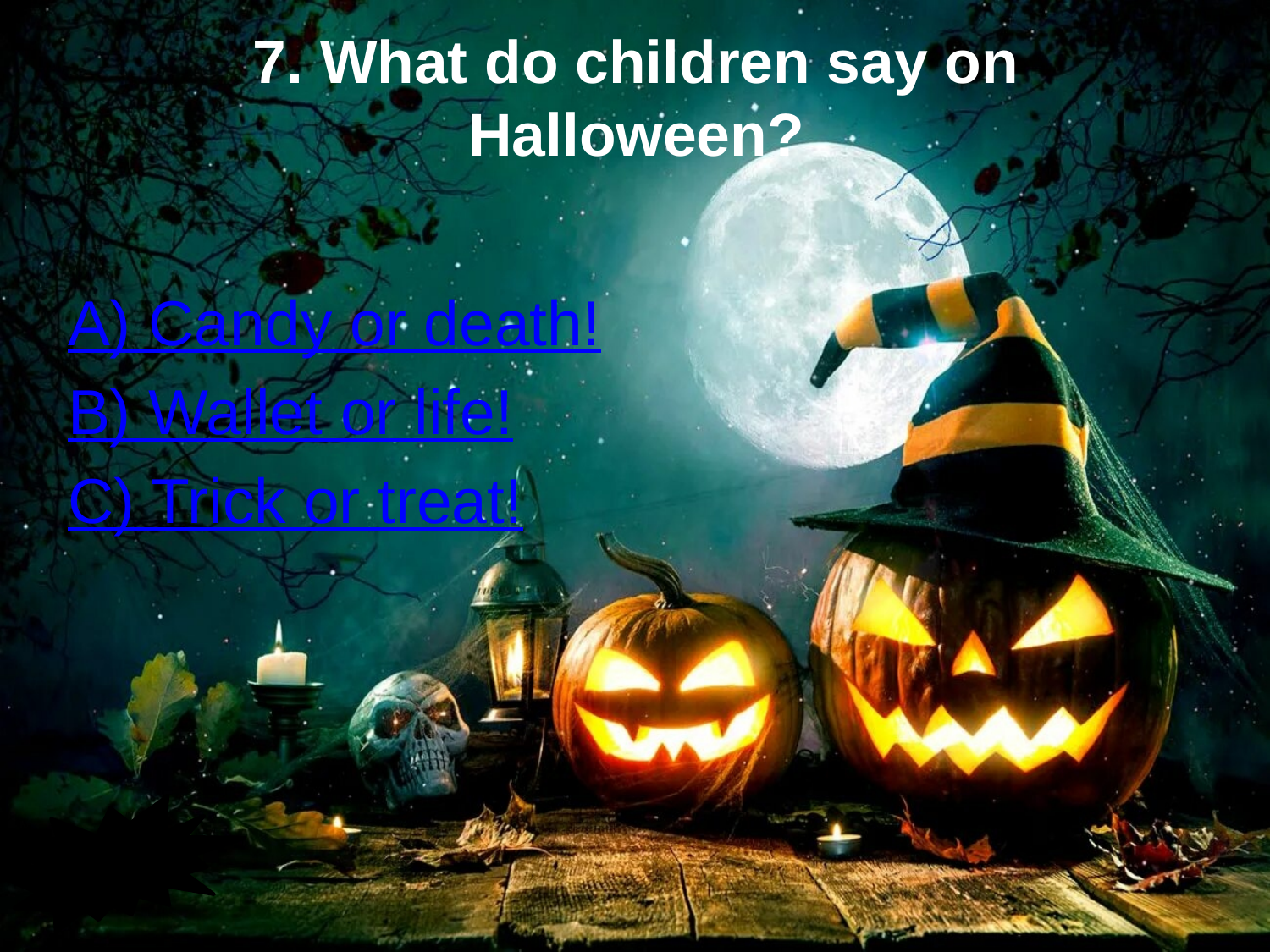

# 7. What do children say on Halloween?
A) Candy or death!
B) Wallet or life!
C) Trick or treat!